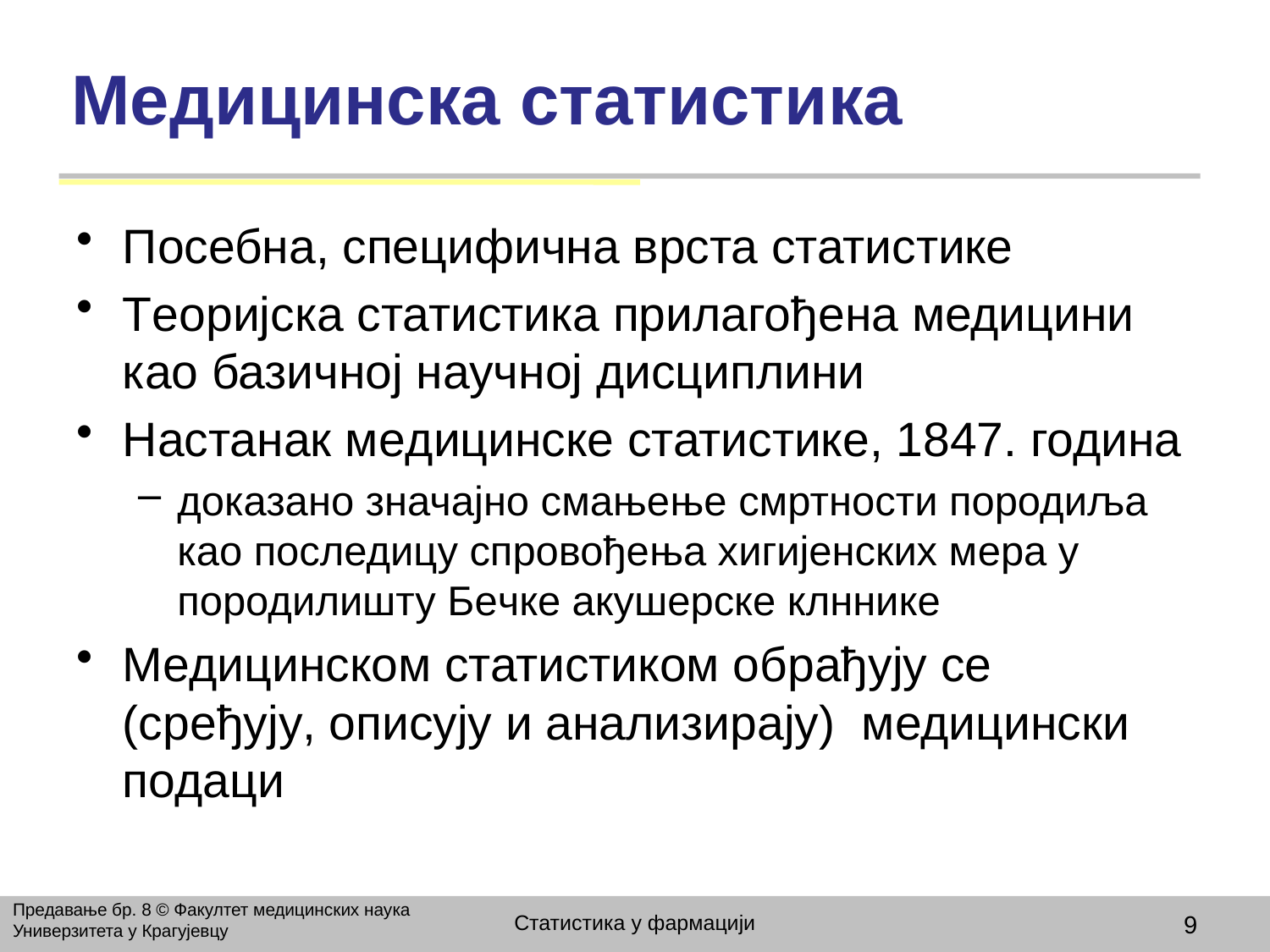

# Медицинска статистика
Посебна, специфична врста статистике
Теоријска статистика прилагођена медицини као базичној научној дисциплини
Настанак медицинске статистике, 1847. година
доказано значајно смањење смртности породиља као последицу спровођења хигијенских мера у породилишту Бечке акушерске клннике
Медицинском статистиком обрађују се (сређују, описују и анализирају)  медицински подаци
Предавање бр. 8 © Факултет медицинских наука Универзитета у Крагујевцу
Статистика у фармацији
9